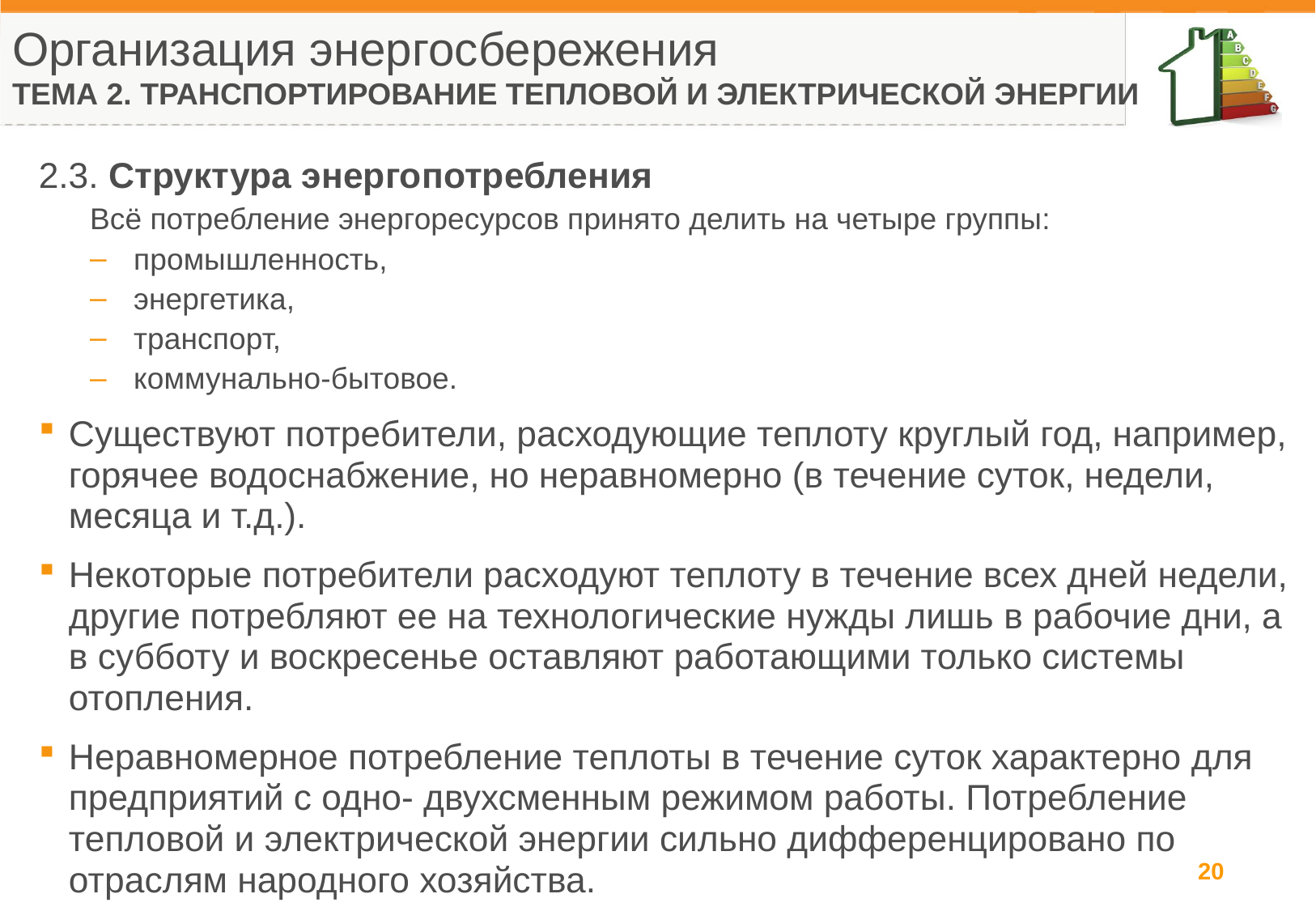

Организация энергосбережения
ТЕМА 2. ТРАНСПОРТИРОВАНИЕ ТЕПЛОВОЙ И ЭЛЕКТРИЧЕСКОЙ ЭНЕРГИИ
2.3. Структура энергопотребления
Всё потребление энергоресурсов принято делить на четыре группы:
промышленность,
энергетика,
транспорт,
коммунально-бытовое.
Существуют потребители, расходующие теплоту круглый год, например, горячее водоснабжение, но неравномерно (в течение суток, недели, месяца и т.д.).
Некоторые потребители расходуют теплоту в течение всех дней недели, другие потребляют ее на технологические нужды лишь в рабочие дни, а в субботу и воскресенье оставляют работающими только системы отопления.
Неравномерное потребление теплоты в течение суток характерно для предприятий с одно- двухсменным режимом работы. Потребление тепловой и электрической энергии сильно дифференцировано по отраслям народного хозяйства.